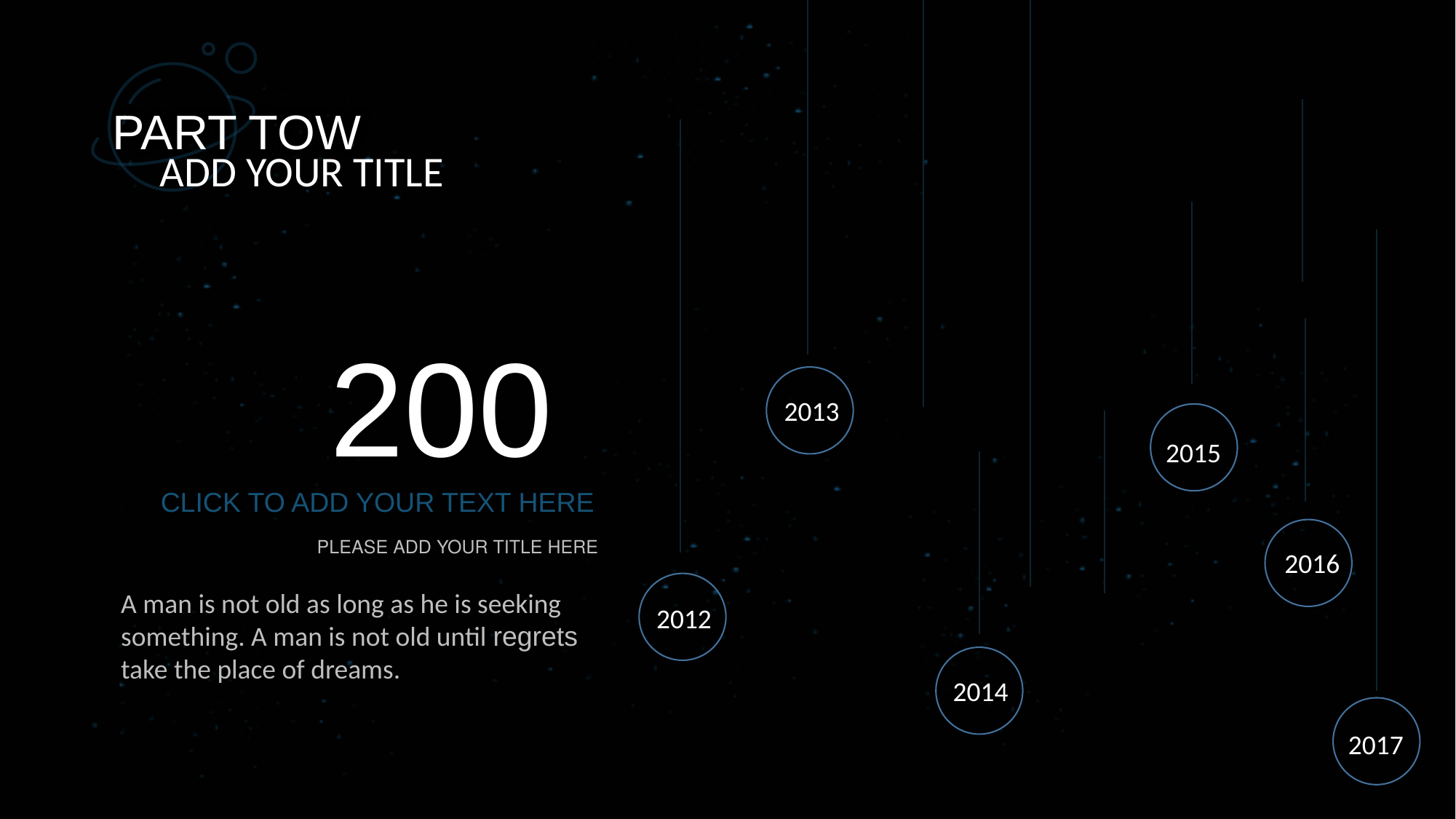

2013

PART TOW
ADD YOUR TITLE

2016

2012

2015

2017
200

2014
CLICK TO ADD YOUR TEXT HERE
PLEASE ADD YOUR TITLE HERE
A man is not old as long as he is seeking something. A man is not old until regrets take the place of dreams.